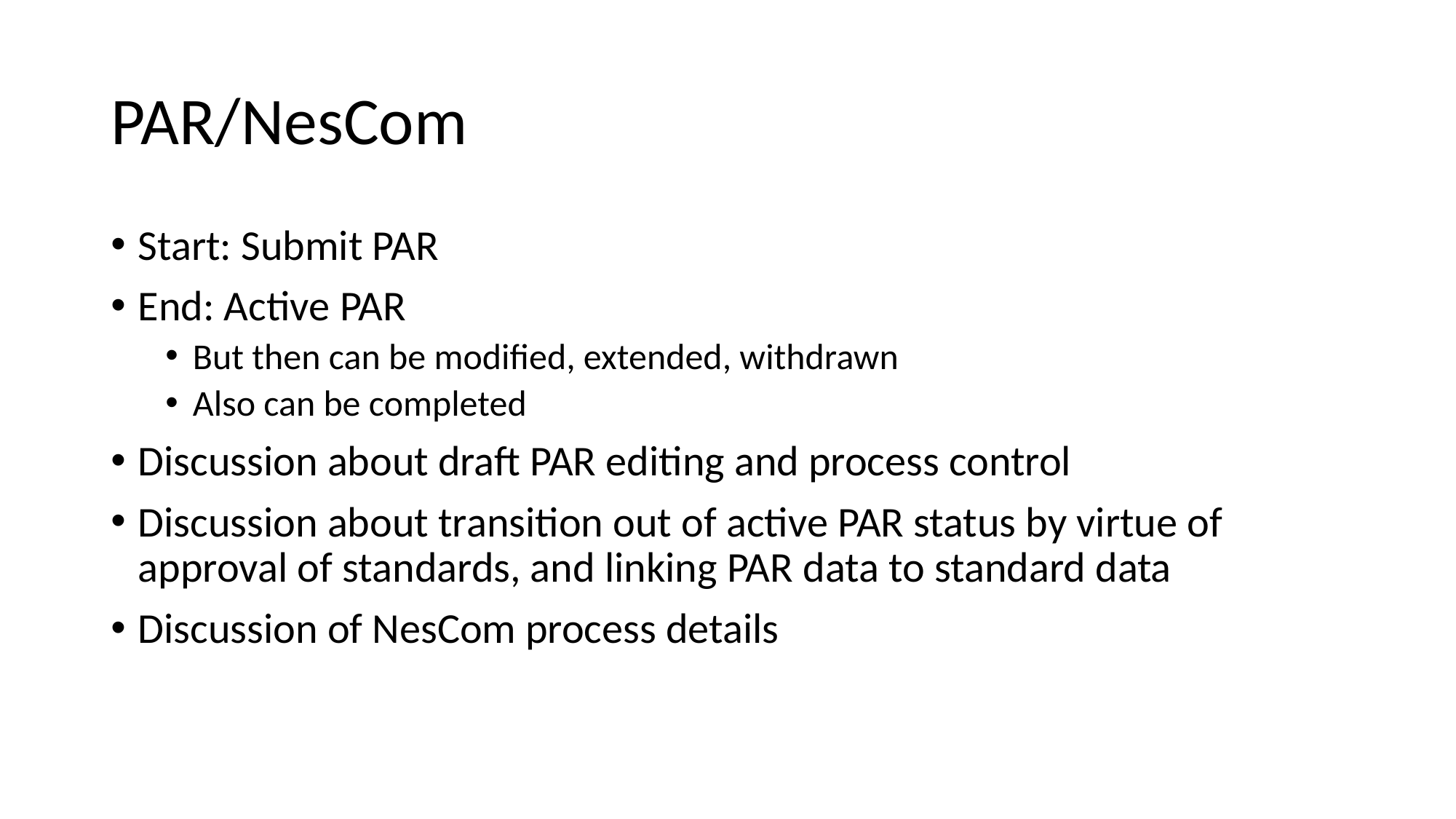

# PAR/NesCom
Start: Submit PAR
End: Active PAR
But then can be modified, extended, withdrawn
Also can be completed
Discussion about draft PAR editing and process control
Discussion about transition out of active PAR status by virtue of approval of standards, and linking PAR data to standard data
Discussion of NesCom process details